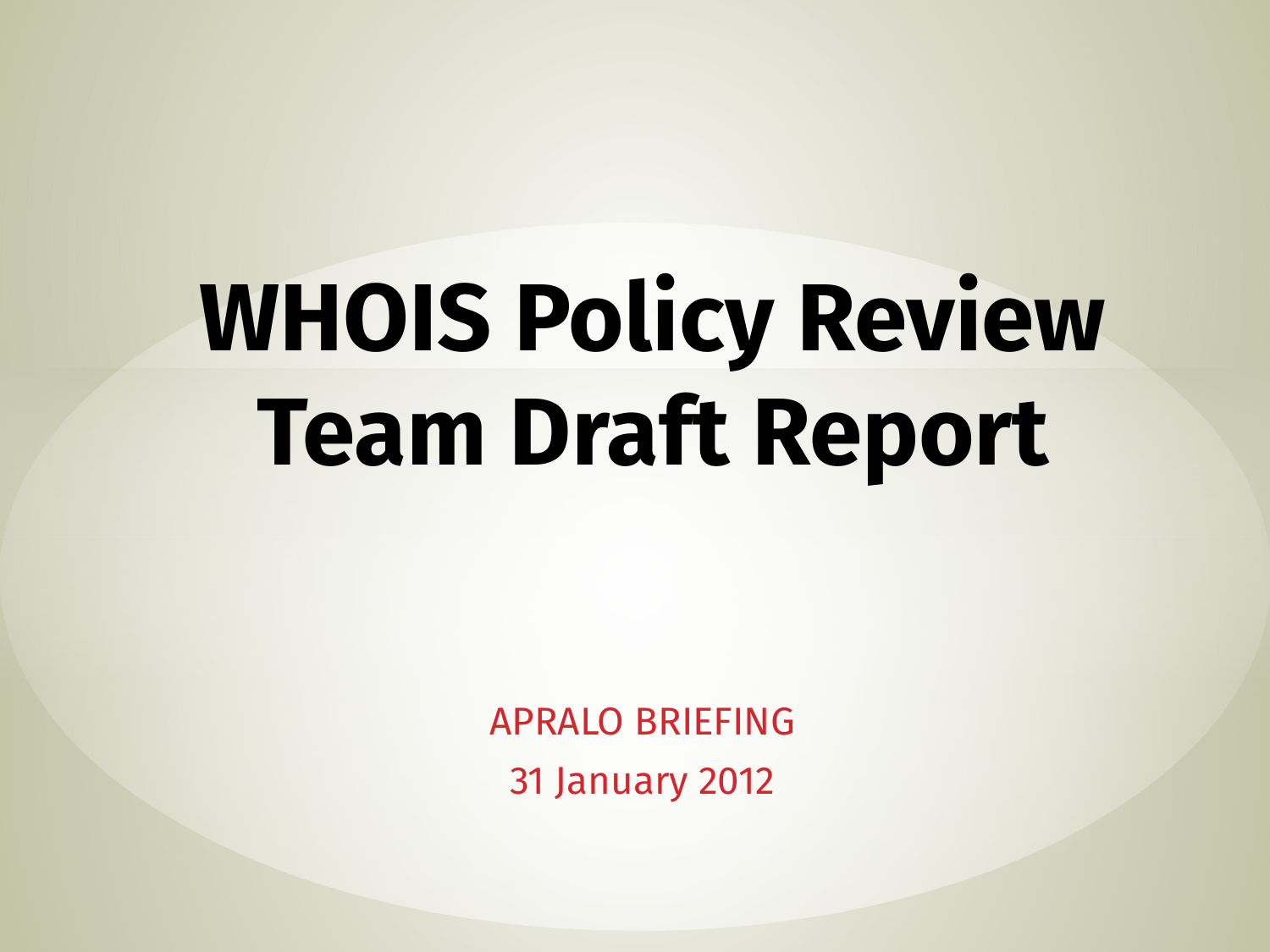

# WHOIS Policy Review Team Draft Report
APRALO BRIEFING
31 January 2012